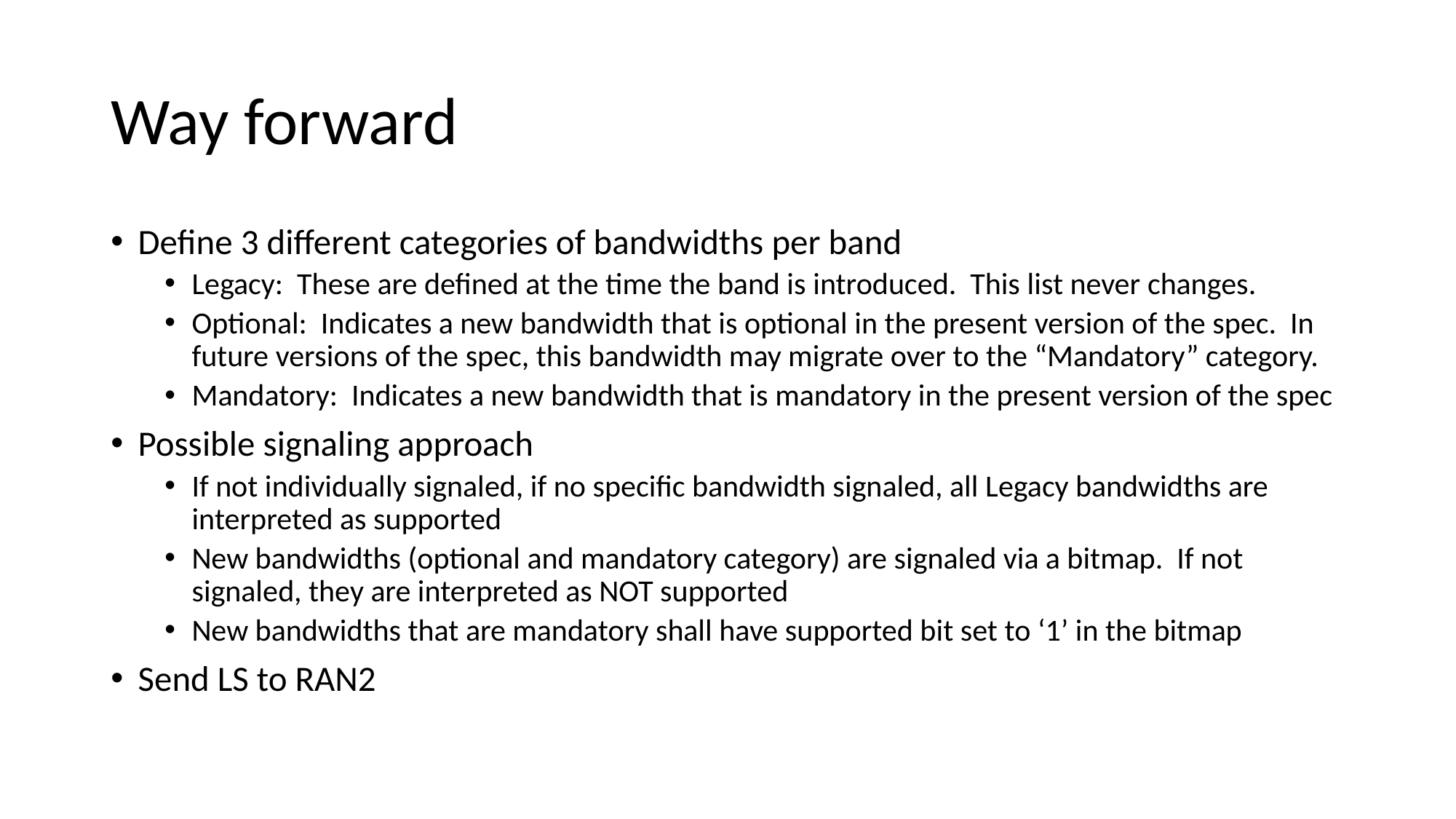

# Way forward
Define 3 different categories of bandwidths per band
Legacy:  These are defined at the time the band is introduced.  This list never changes.
Optional:  Indicates a new bandwidth that is optional in the present version of the spec.  In future versions of the spec, this bandwidth may migrate over to the “Mandatory” category.
Mandatory:  Indicates a new bandwidth that is mandatory in the present version of the spec
Possible signaling approach
If not individually signaled, if no specific bandwidth signaled, all Legacy bandwidths are interpreted as supported
New bandwidths (optional and mandatory category) are signaled via a bitmap.  If not signaled, they are interpreted as NOT supported
New bandwidths that are mandatory shall have supported bit set to ‘1’ in the bitmap
Send LS to RAN2